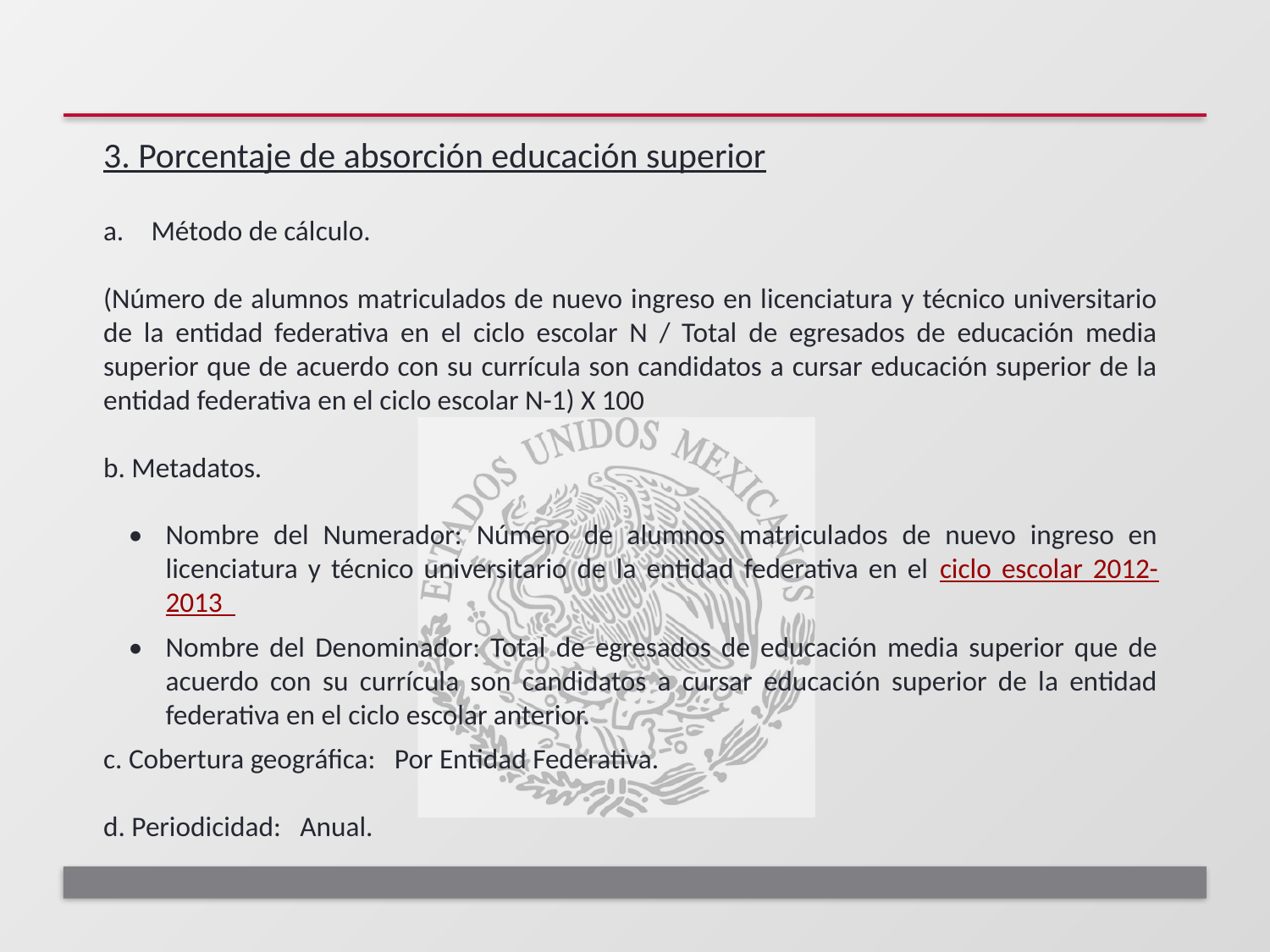

3. Porcentaje de absorción educación superior

Método de cálculo.

(Número de alumnos matriculados de nuevo ingreso en licenciatura y técnico universitario de la entidad federativa en el ciclo escolar N / Total de egresados de educación media superior que de acuerdo con su currícula son candidatos a cursar educación superior de la entidad federativa en el ciclo escolar N-1) X 100

b. Metadatos.

•	Nombre del Numerador: Número de alumnos matriculados de nuevo ingreso en licenciatura y técnico universitario de la entidad federativa en el ciclo escolar 2012- 2013
•	Nombre del Denominador: Total de egresados de educación media superior que de acuerdo con su currícula son candidatos a cursar educación superior de la entidad federativa en el ciclo escolar anterior.
c. Cobertura geográfica:   Por Entidad Federativa.

d. Periodicidad:   Anual.